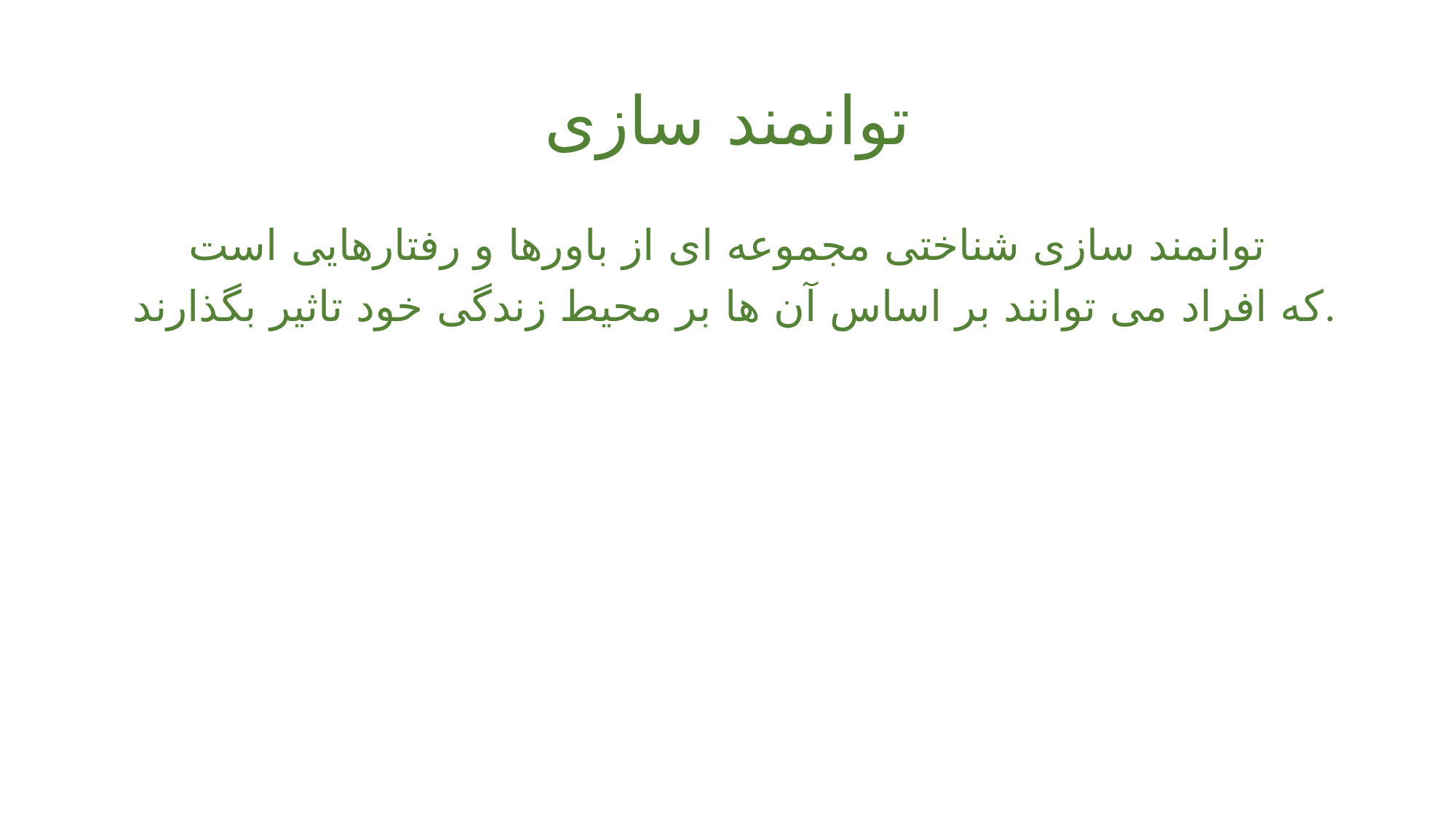

# توانمند سازی
توانمند سازی شناختی مجموعه ای از باورها و رفتارهایی است
 که افراد می توانند بر اساس آن ها بر محیط زندگی خود تاثیر بگذارند.